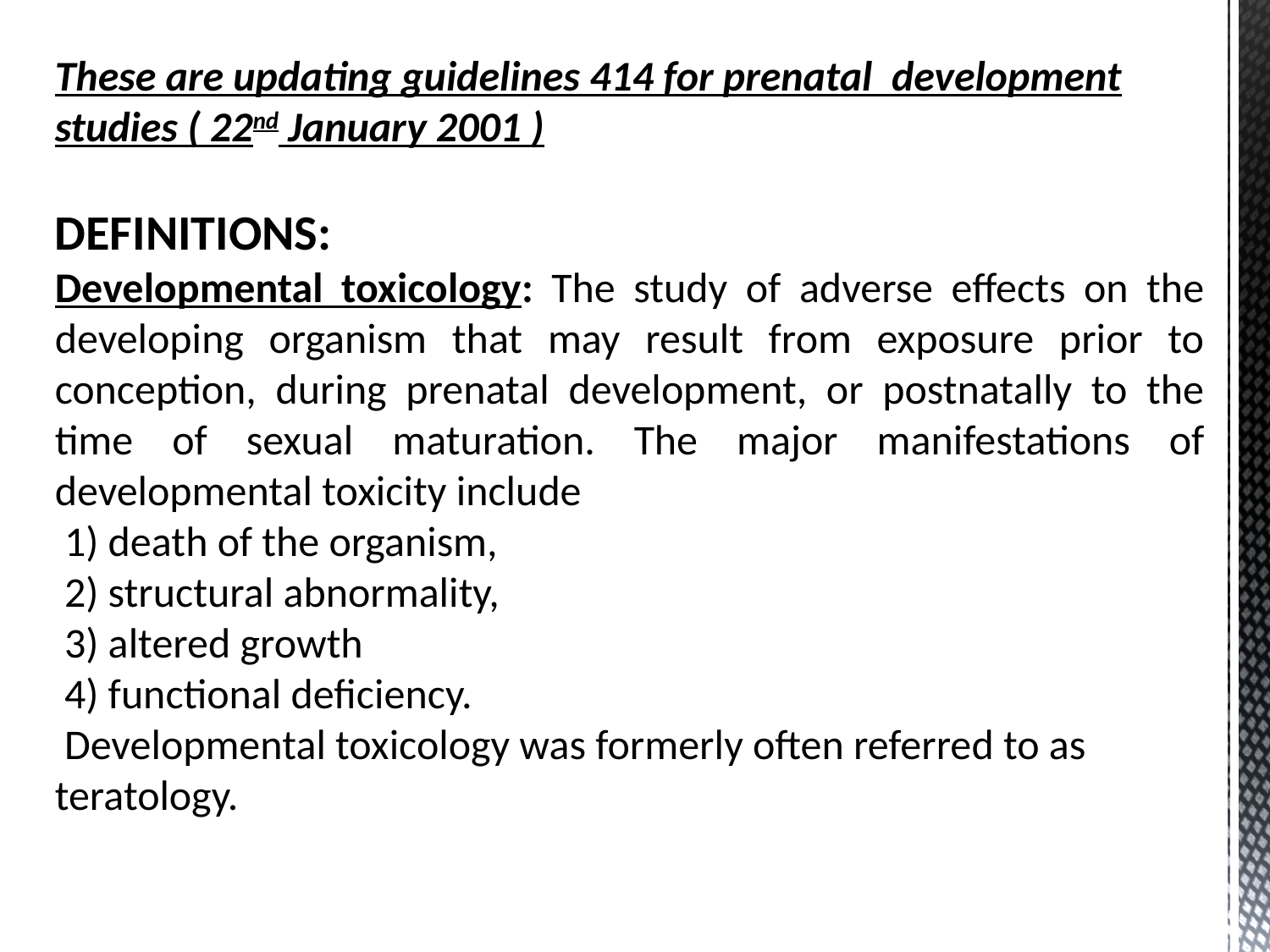

These are updating guidelines 414 for prenatal  development studies ( 22nd January 2001 )

DEFINITIONS:
Developmental toxicology: The study of adverse effects on the developing organism that may result from exposure prior to conception, during prenatal development, or postnatally to the time of sexual maturation. The major manifestations of developmental toxicity include
 1) death of the organism,
 2) structural abnormality,
 3) altered growth
 4) functional deficiency.
 Developmental toxicology was formerly often referred to as teratology.